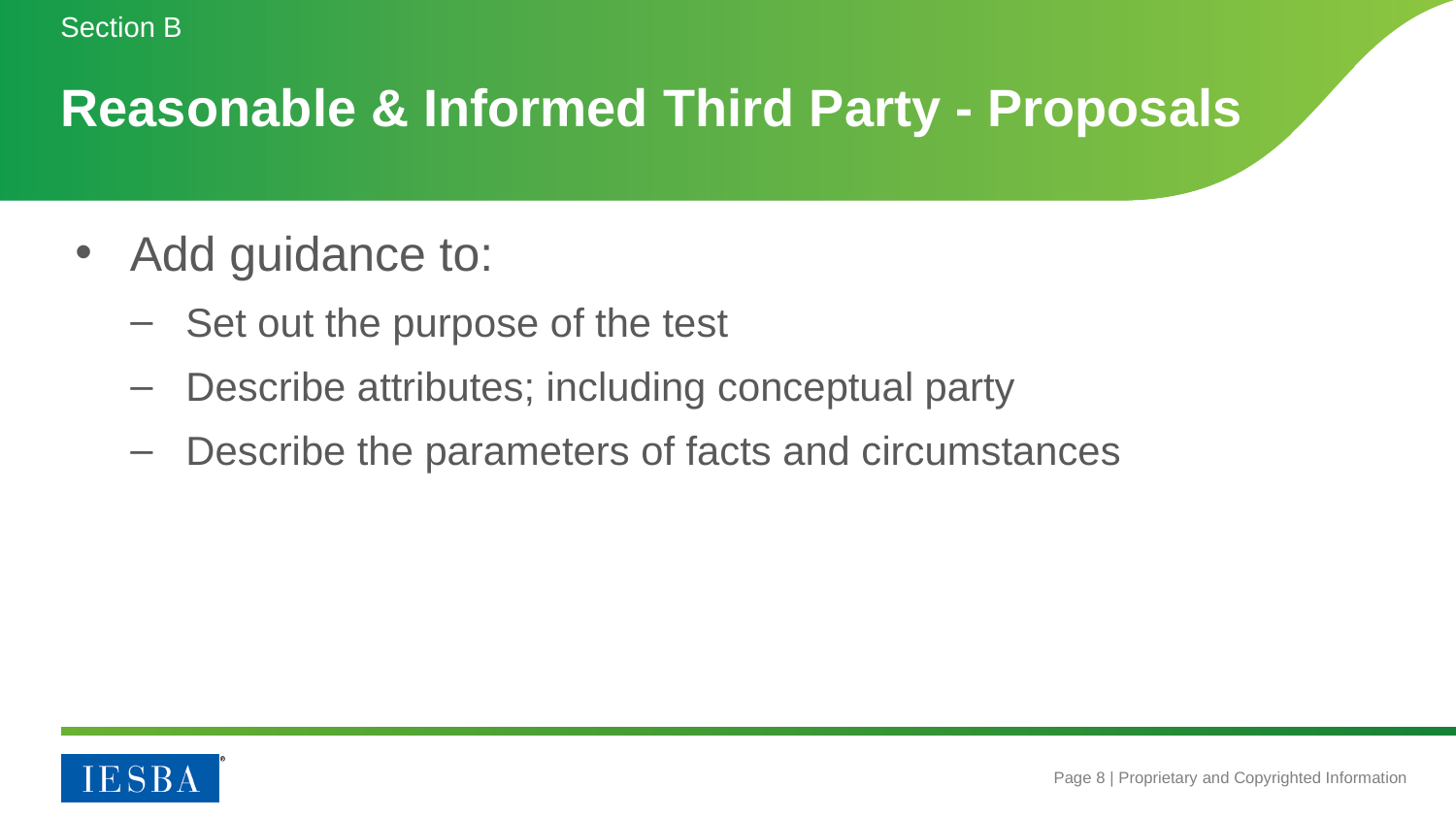

Section B
# Reasonable & Informed Third Party - Proposals
Add guidance to:
Set out the purpose of the test
Describe attributes; including conceptual party
Describe the parameters of facts and circumstances